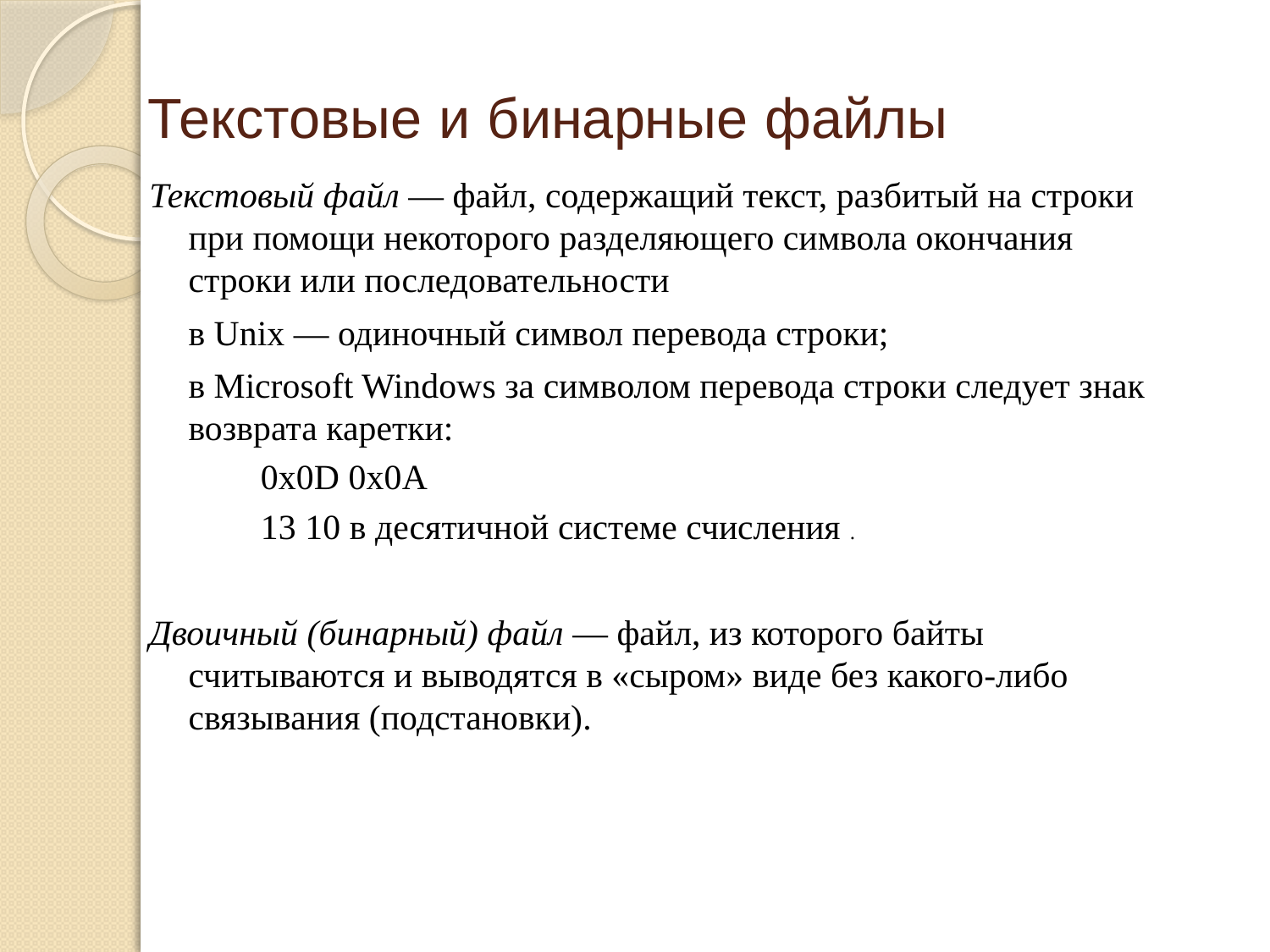

# Текстовые и бинарные файлы
Текстовый файл — файл, содержащий текст, разбитый на строки при помощи некоторого разделяющего символа окончания строки или последовательности
	в Unix — одиночный символ перевода строки;
	в Microsoft Windows за символом перевода строки следует знак возврата каретки:
	0x0D 0x0A
	13 10 в десятичной системе счисления .

Двоичный (бинарный) файл — файл, из которого байты считываются и выводятся в «сыром» виде без какого-либо связывания (подстановки).